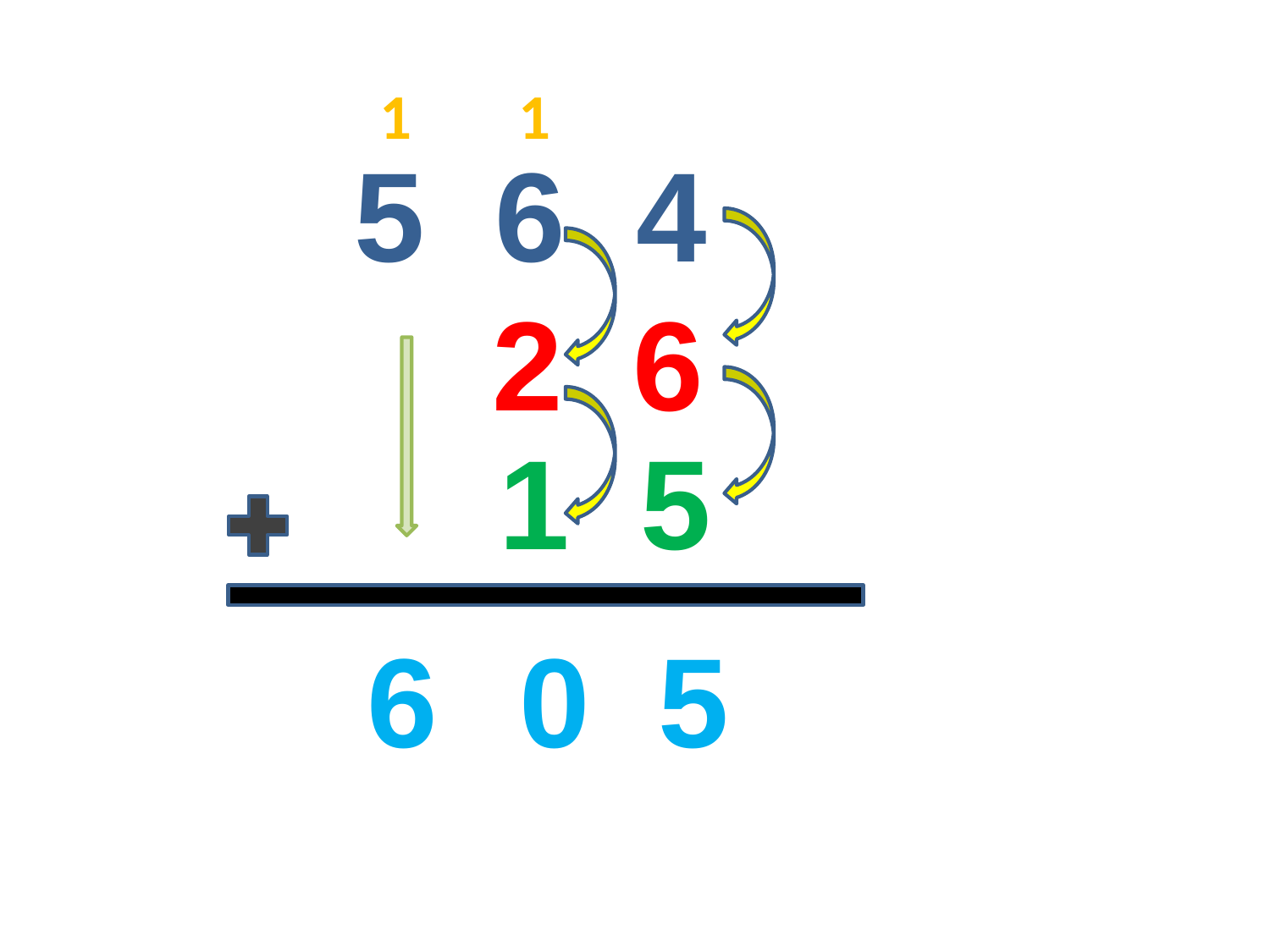

1
1
5  6  4

 2  6

1  5

6
0
5